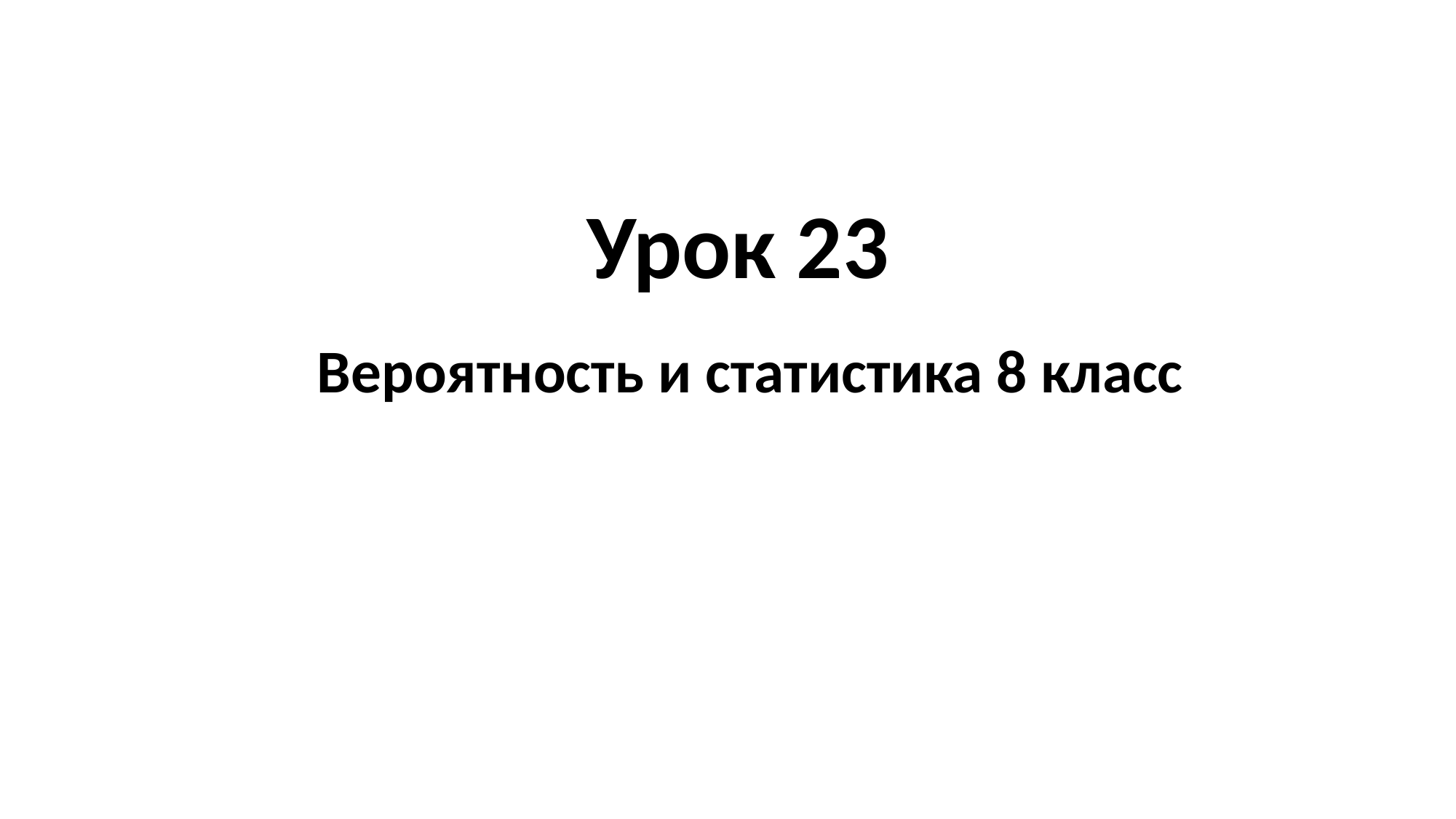

# Урок 23
Вероятность и статистика 8 класс